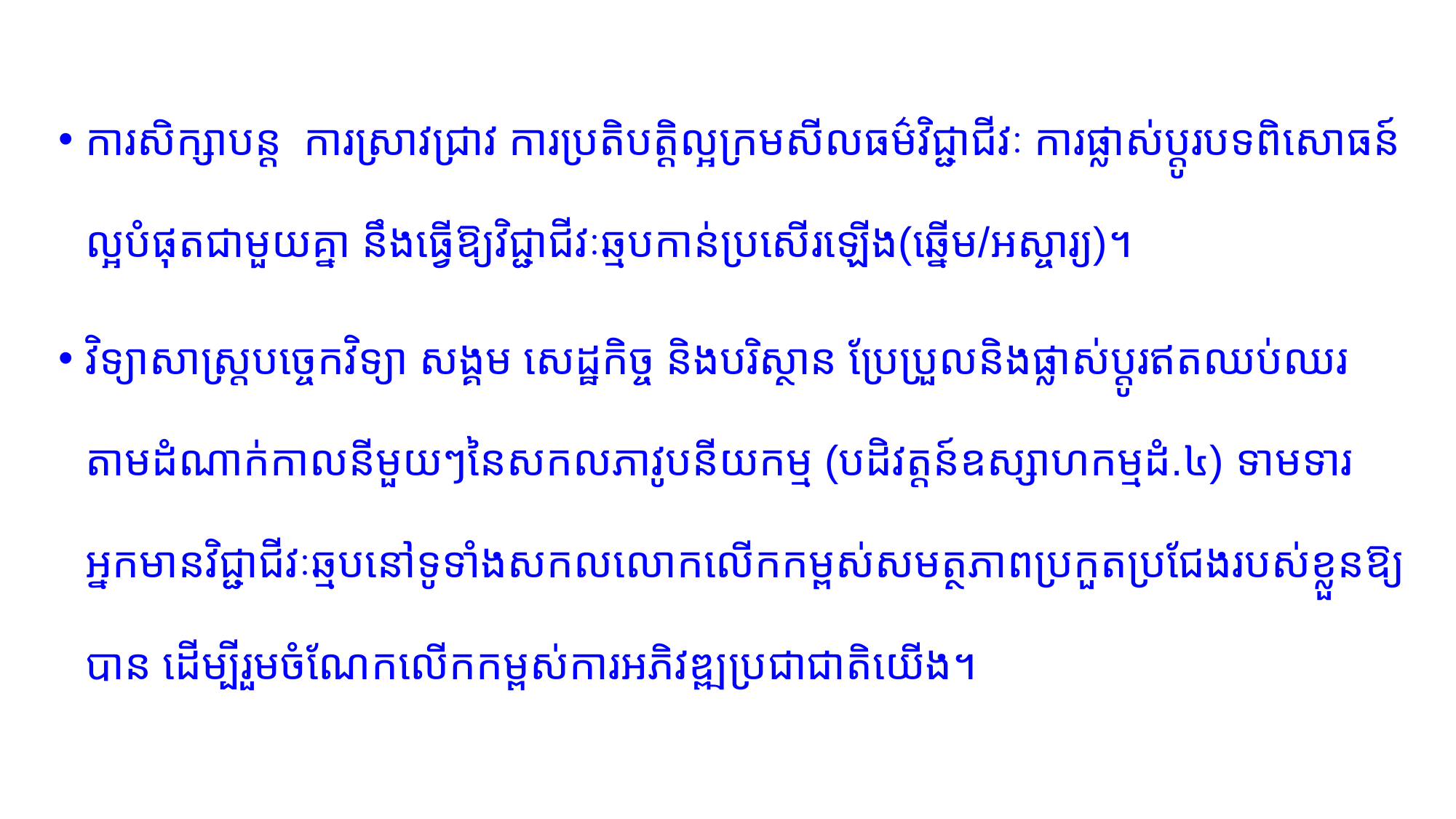

ការសិក្សាបន្ត  ការស្រាវជ្រាវ ការប្រតិបត្តិល្អក្រមសីលធម៌វិជ្ជាជីវៈ ការផ្លាស់ប្តូរបទពិសោធន៍ល្អបំផុតជាមួយគ្នា នឹងធ្វើឱ្យវិជ្ជាជីវៈឆ្មបកាន់ប្រសើរឡើង(ឆ្នើម/អស្ចារ្យ)។
វិទ្យាសាស្ត្របច្ចេកវិទ្យា សង្គម​ សេដ្ឋកិច្ច និងបរិស្ថាន ប្រែប្រួលនិងផ្លាស់ប្តូរឥតឈប់ឈរតាមដំណាក់កាលនីមួយៗនៃសកលភាវូបនីយកម្ម (បដិវត្តន៍ឧស្សាហកម្មដំ.៤) ទាមទារអ្នកមានវិជ្ជាជីវៈឆ្មបនៅទូទាំងសកលលោកលើកកម្ពស់សមត្ថភាពប្រកួតប្រជែងរបស់ខ្លួនឱ្យបាន ដើម្បីរួមចំណែកលើកកម្ពស់ការអភិវឌ្ឍប្រជាជាតិយើង។